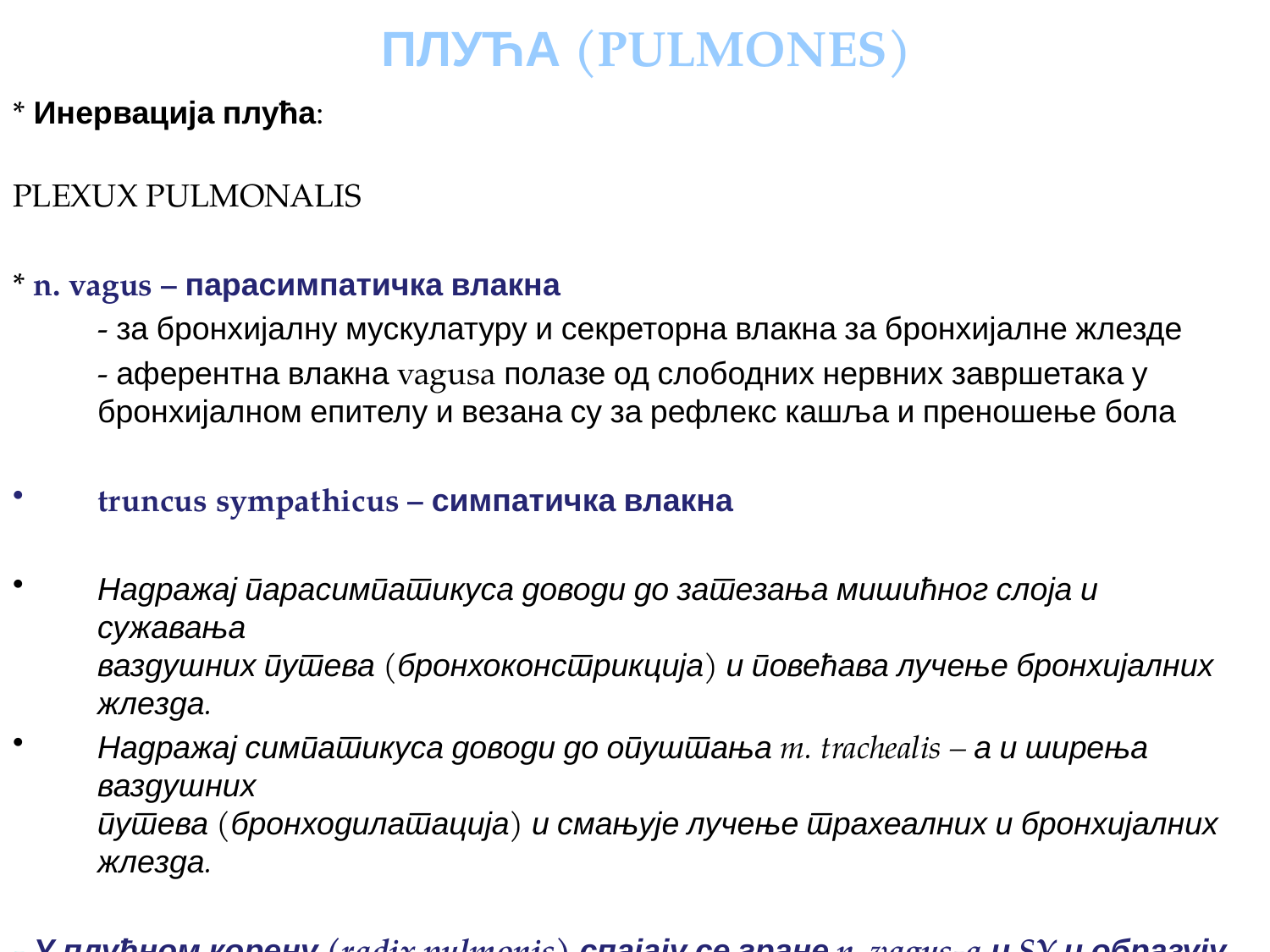

ПЛУЋА (PULMONES)
* Инервација плућа:
PLEXUX PULMONALIS

* n. vagus – парасимпатичка влакна
	- за бронхијалну мускулатуру и секреторна влакна за бронхијалне жлезде
	- аферентна влакна vagusa полазе од слободних нервних завршетака у бронхијалном епителу и везана су за рефлекс кашља и преношење бола

truncus sympathicus – симпатичка влакна

Надражај парасимпатикуса доводи до затезања мишићног слоја и сужавања
ваздушних путева (бронхоконстрикција) и повећава лучење бронхијалних жлезда.
Надражај симпатикуса доводи до опуштања m. trachealis – а и ширења ваздушних
путева (бронходилатација) и смањује лучење трахеалних и бронхијалних жлезда.

- У плућном корену (radix pulmonis) спајају се гране n. vagus-a и SY и образују plexus pulmonalis – предњи и задњи бронхијални сплет, који су међусобно
          повезани, а задњи још и са plexus cardiacus-om и plexus esophagealis-om